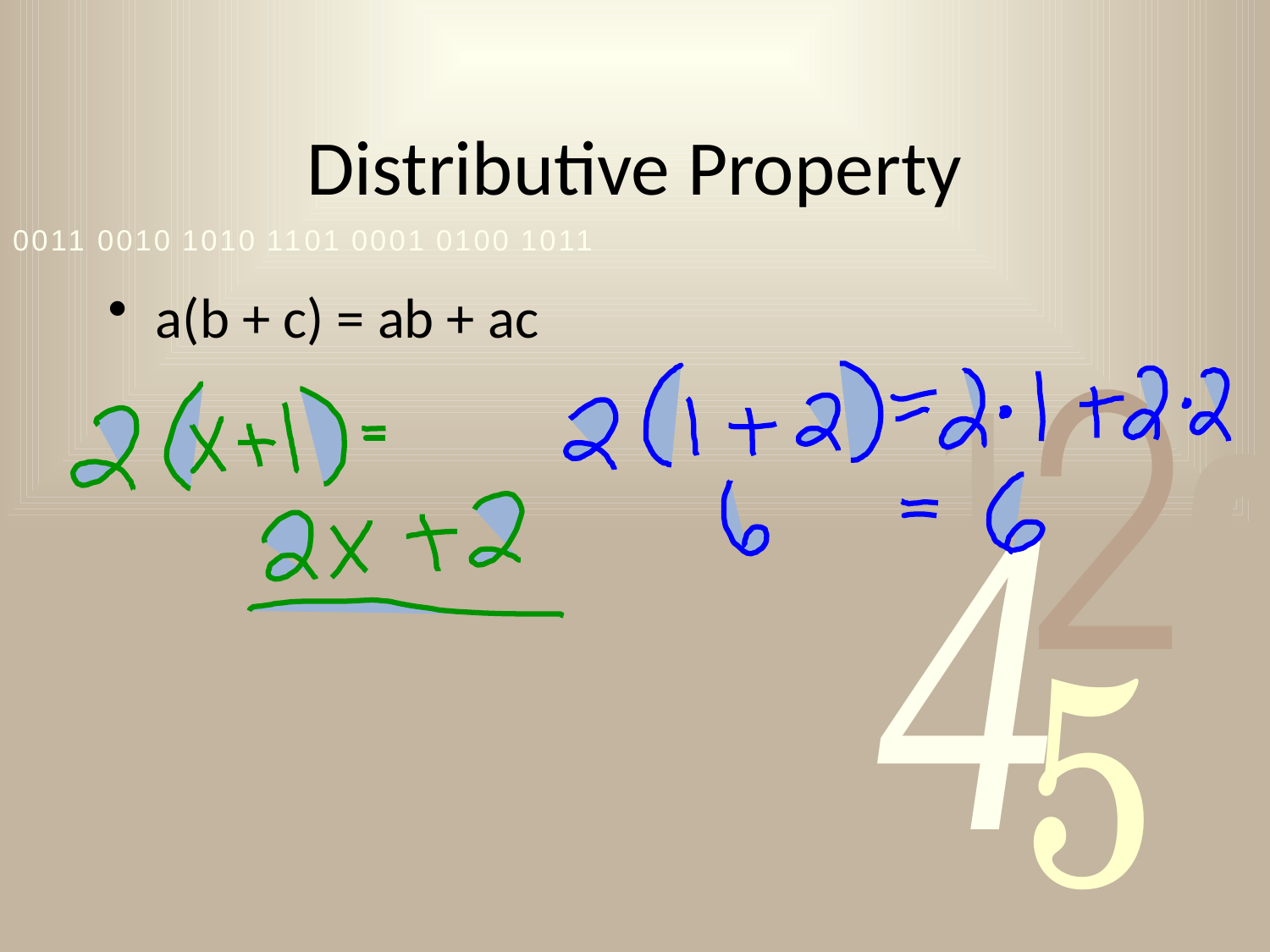

# Distributive Property
a(b + c) = ab + ac